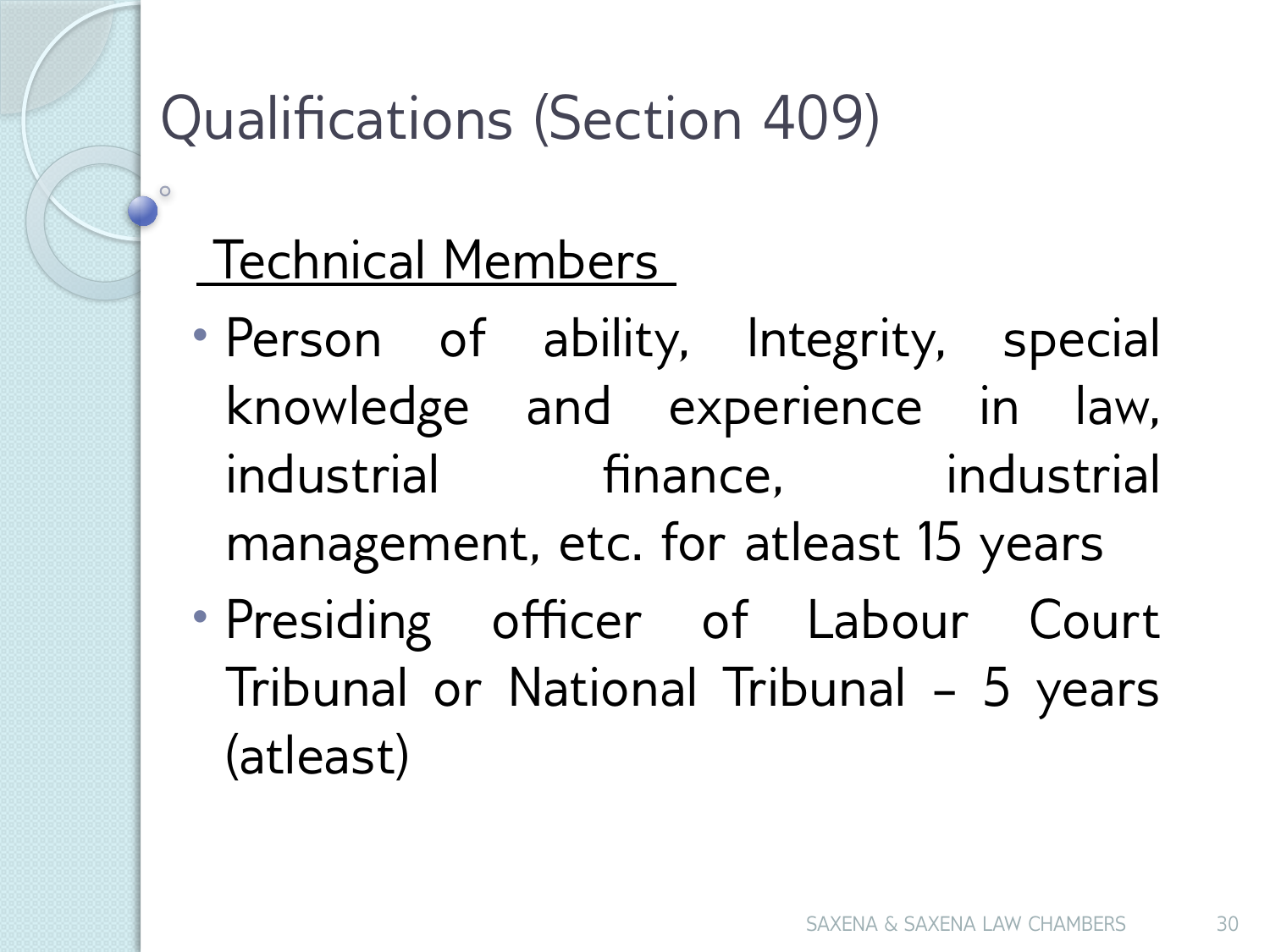

# Qualifications (Section 409)
 Technical Members
Person of ability, Integrity, special knowledge and experience in law, industrial finance, industrial management, etc. for atleast 15 years
Presiding officer of Labour Court Tribunal or National Tribunal – 5 years (atleast)
SAXENA & SAXENA LAW CHAMBERS
30